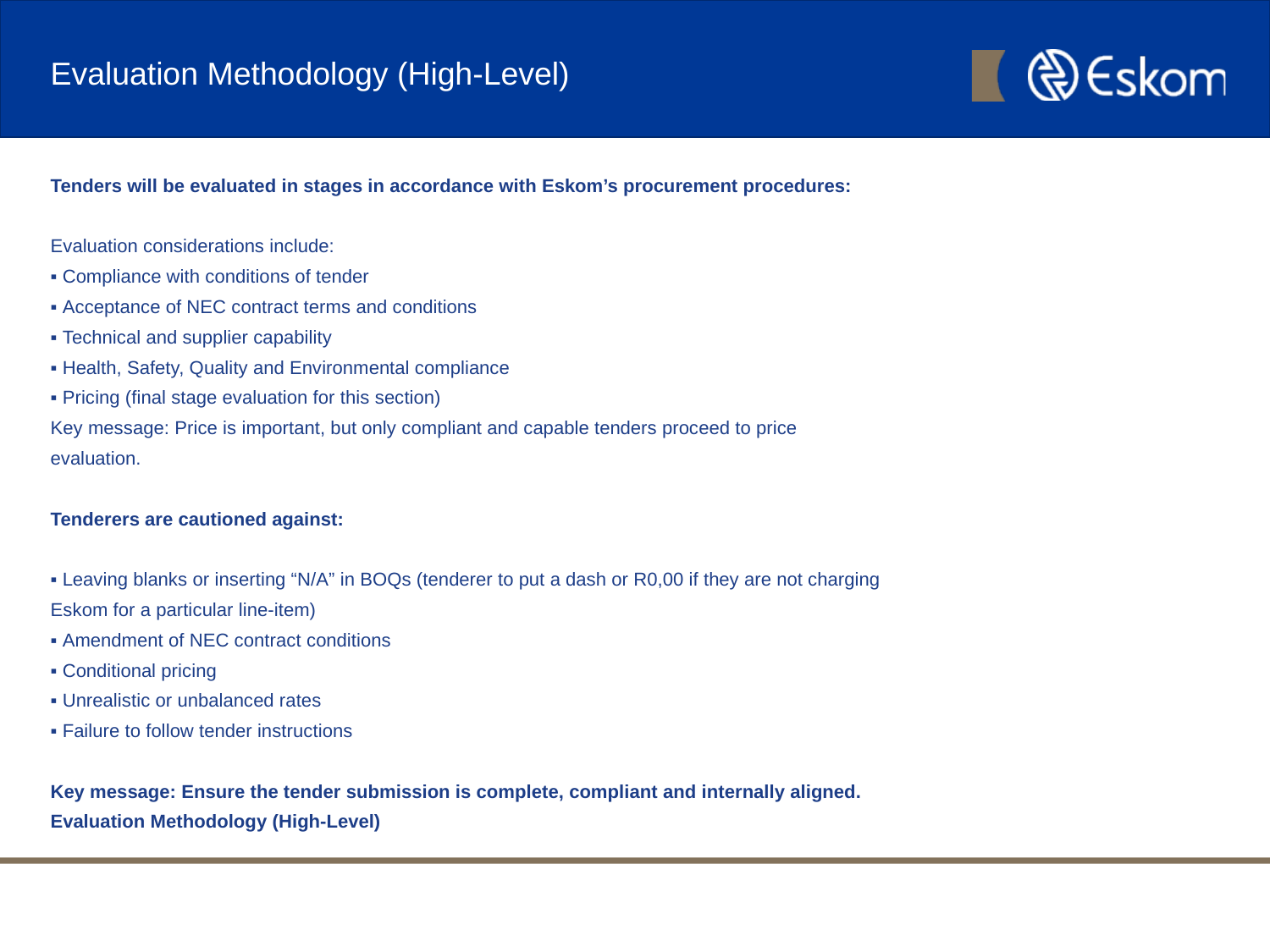

# Evaluation Methodology (High-Level)
Tenders will be evaluated in stages in accordance with Eskom’s procurement procedures:

Evaluation considerations include:
▪ Compliance with conditions of tender
▪ Acceptance of NEC contract terms and conditions
▪ Technical and supplier capability
▪ Health, Safety, Quality and Environmental compliance
▪ Pricing (final stage evaluation for this section)
Key message: Price is important, but only compliant and capable tenders proceed to price
evaluation.

Tenderers are cautioned against:

▪ Leaving blanks or inserting “N/A” in BOQs (tenderer to put a dash or R0,00 if they are not charging
Eskom for a particular line-item)
▪ Amendment of NEC contract conditions
▪ Conditional pricing
▪ Unrealistic or unbalanced rates
▪ Failure to follow tender instructions

Key message: Ensure the tender submission is complete, compliant and internally aligned.
Evaluation Methodology (High-Level)